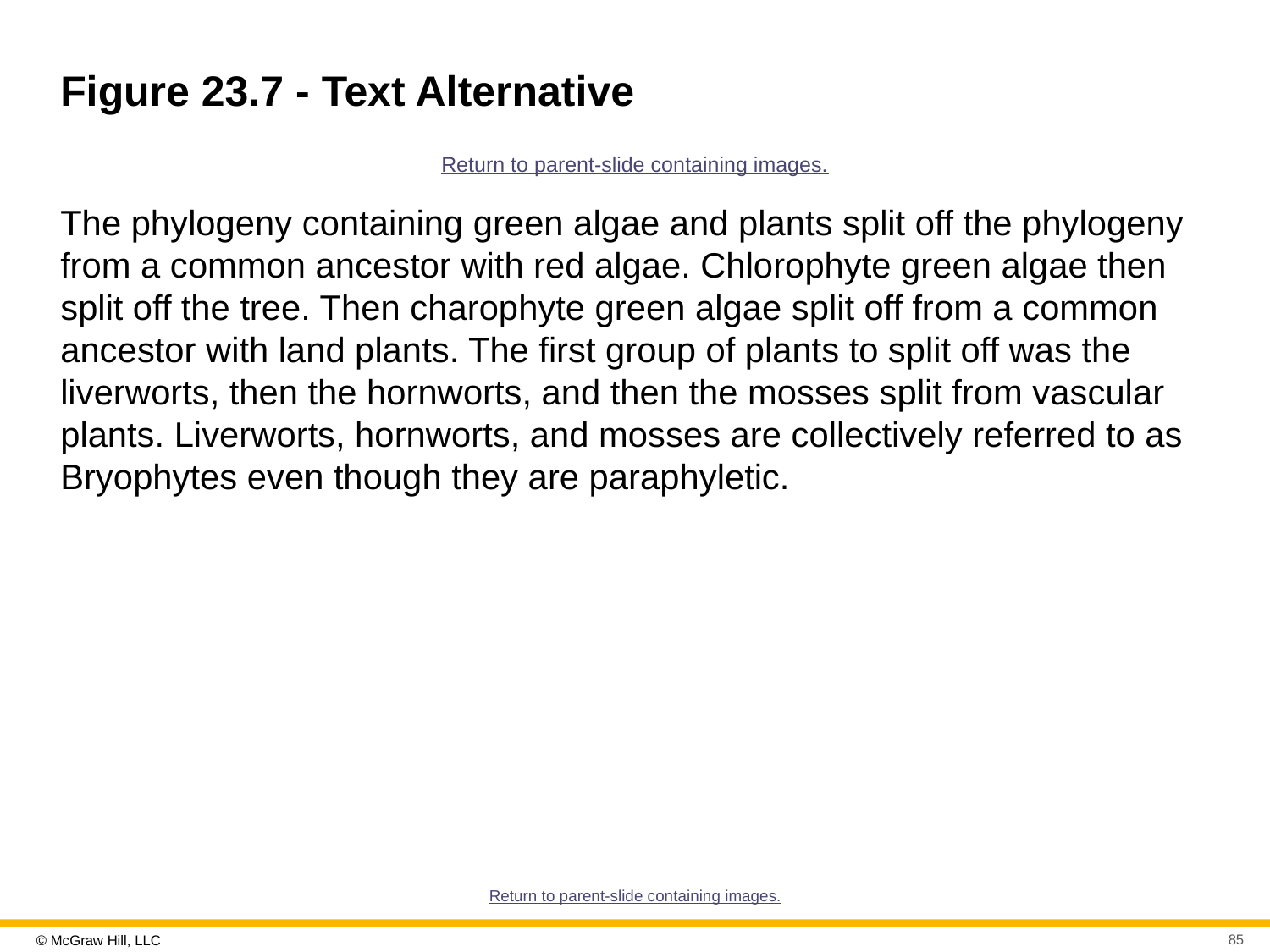

# Figure 23.7 - Text Alternative
Return to parent-slide containing images.
The phylogeny containing green algae and plants split off the phylogeny from a common ancestor with red algae. Chlorophyte green algae then split off the tree. Then charophyte green algae split off from a common ancestor with land plants. The first group of plants to split off was the liverworts, then the hornworts, and then the mosses split from vascular plants. Liverworts, hornworts, and mosses are collectively referred to as Bryophytes even though they are paraphyletic.
Return to parent-slide containing images.
85